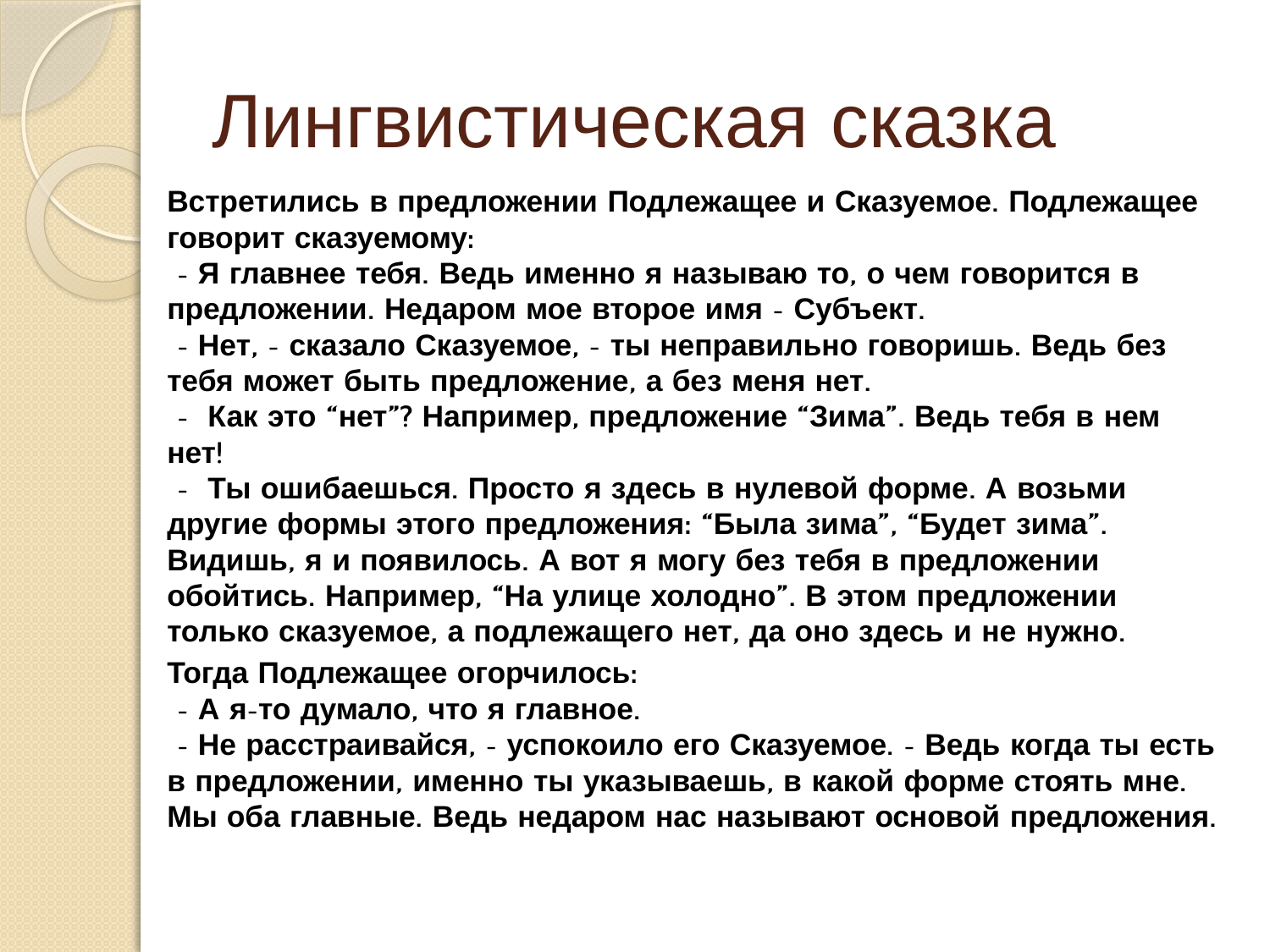

# Лингвистическая сказка
	Встретились в предложении Подлежащее и Сказуемое. Подлежащее говорит сказуемому: 
 - Я главнее тебя. Ведь именно я называю то, о чем говорится в предложении. Недаром мое второе имя - Субъект. 
 - Нет, - сказало Сказуемое, - ты неправильно говоришь. Ведь без тебя может быть предложение, а без меня нет. 
 -  Как это “нет”? Например, предложение “Зима”. Ведь тебя в нем нет! 
 -  Ты ошибаешься. Просто я здесь в нулевой форме. А возьми другие формы этого предложения: “Была зима”, “Будет зима”. Видишь, я и появилось. А вот я могу без тебя в предложении обойтись. Например, “На улице холодно”. В этом предложении только сказуемое, а подлежащего нет, да оно здесь и не нужно.
	Тогда Подлежащее огорчилось:
 - А я-то думало, что я главное. 
 - Не расстраивайся, - успокоило его Сказуемое. - Ведь когда ты есть в предложении, именно ты указываешь, в какой форме стоять мне. Мы оба главные. Ведь недаром нас называют основой предложения.